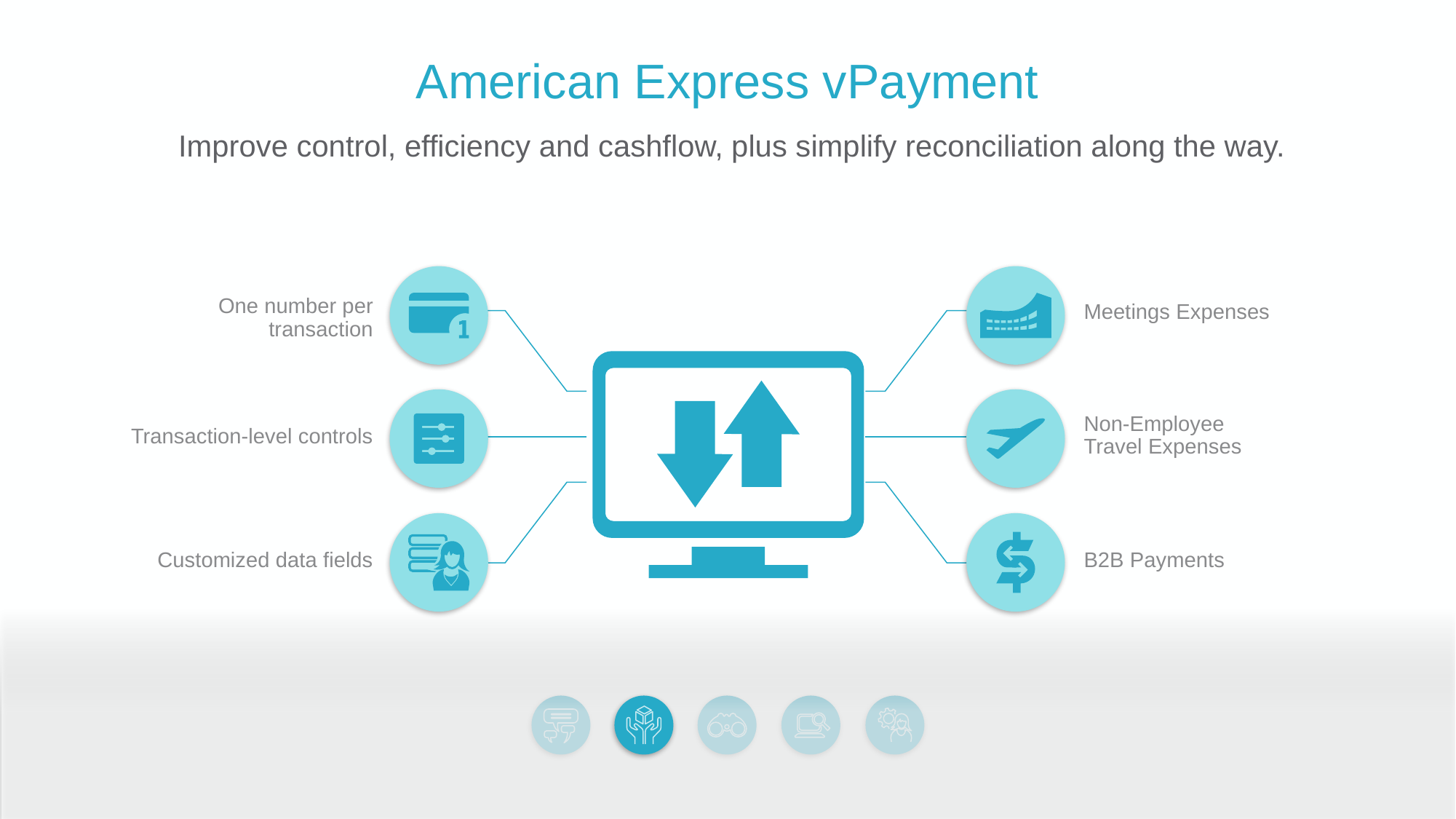

American Express vPayment
 Improve control, efficiency and cashflow, plus simplify reconciliation along the way.

One number per transaction

Meetings Expenses

Transaction-level controls

Non-Employee Travel Expenses

Customized data fields

B2B Payments